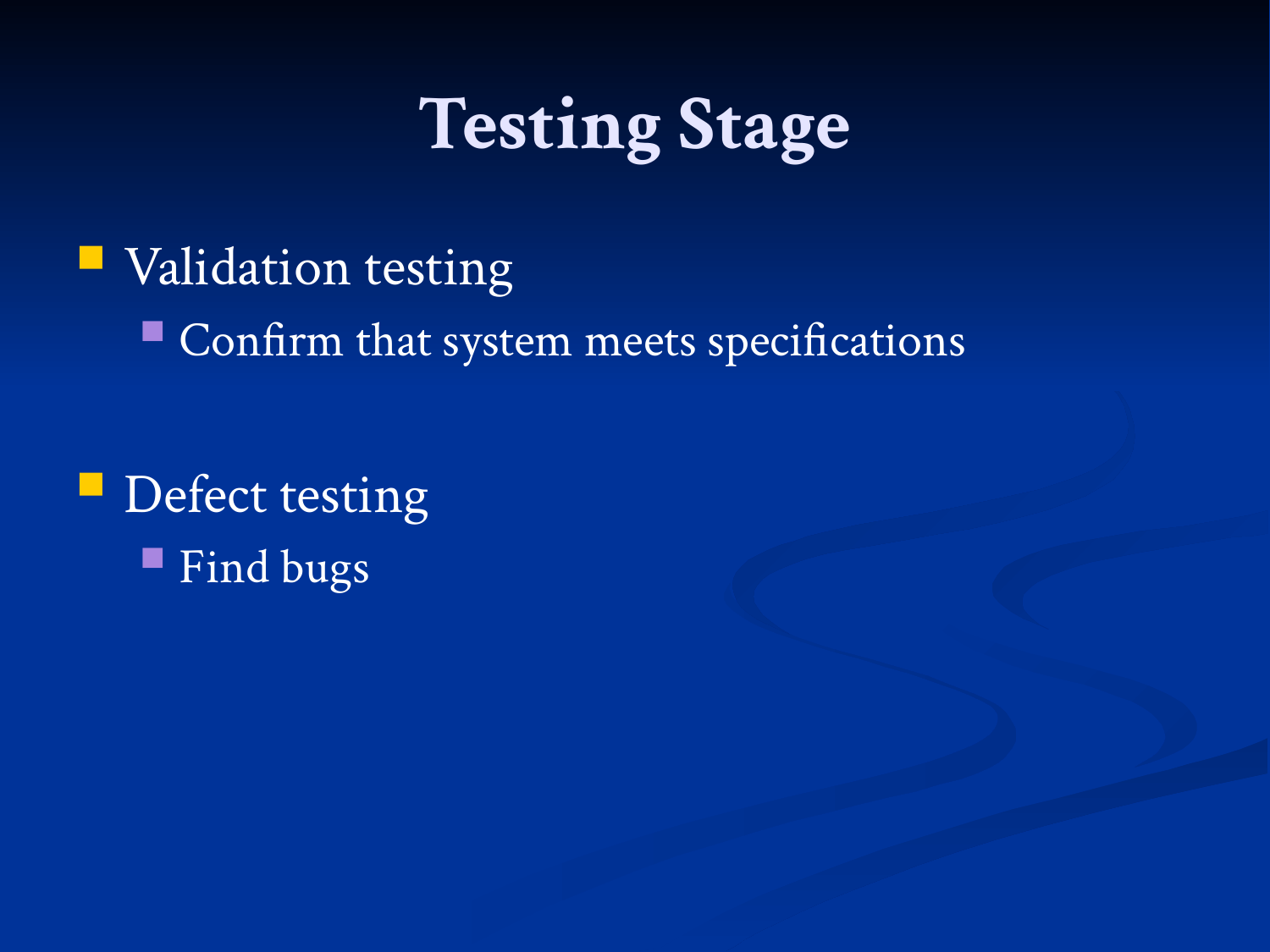

# Testing Stage
Validation testing
Confirm that system meets specifications

Defect testing
Find bugs